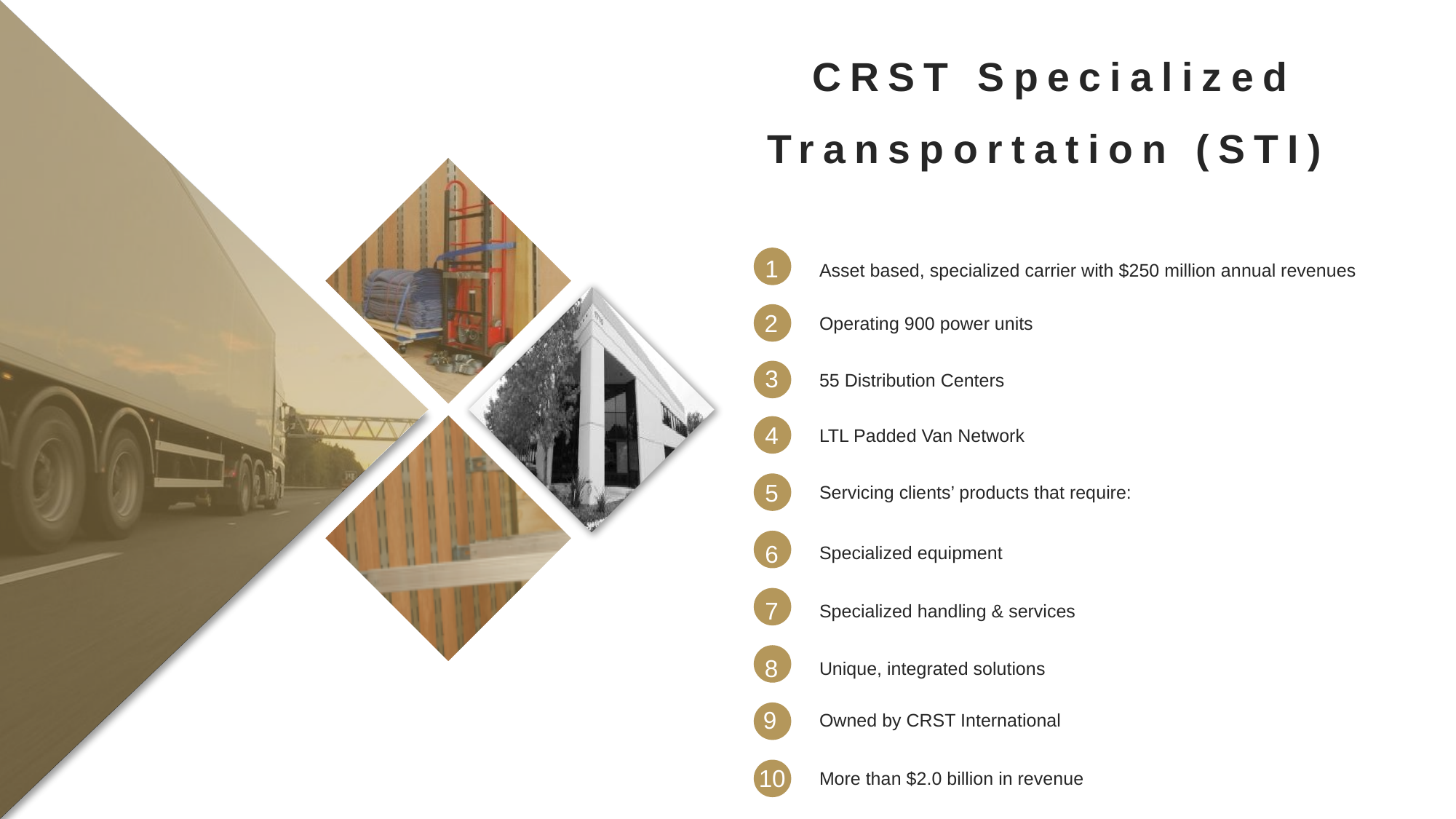

# CRST Specialized Transportation (STI)

1
Asset based, specialized carrier with $250 million annual revenues

2

Operating 900 power units
3

55 Distribution Centers
4

LTL Padded Van Network
5

Servicing clients’ products that require:

6
Specialized equipment

7
Specialized handling & services

8
Unique, integrated solutions
9

Owned by CRST International
10

More than $2.0 billion in revenue